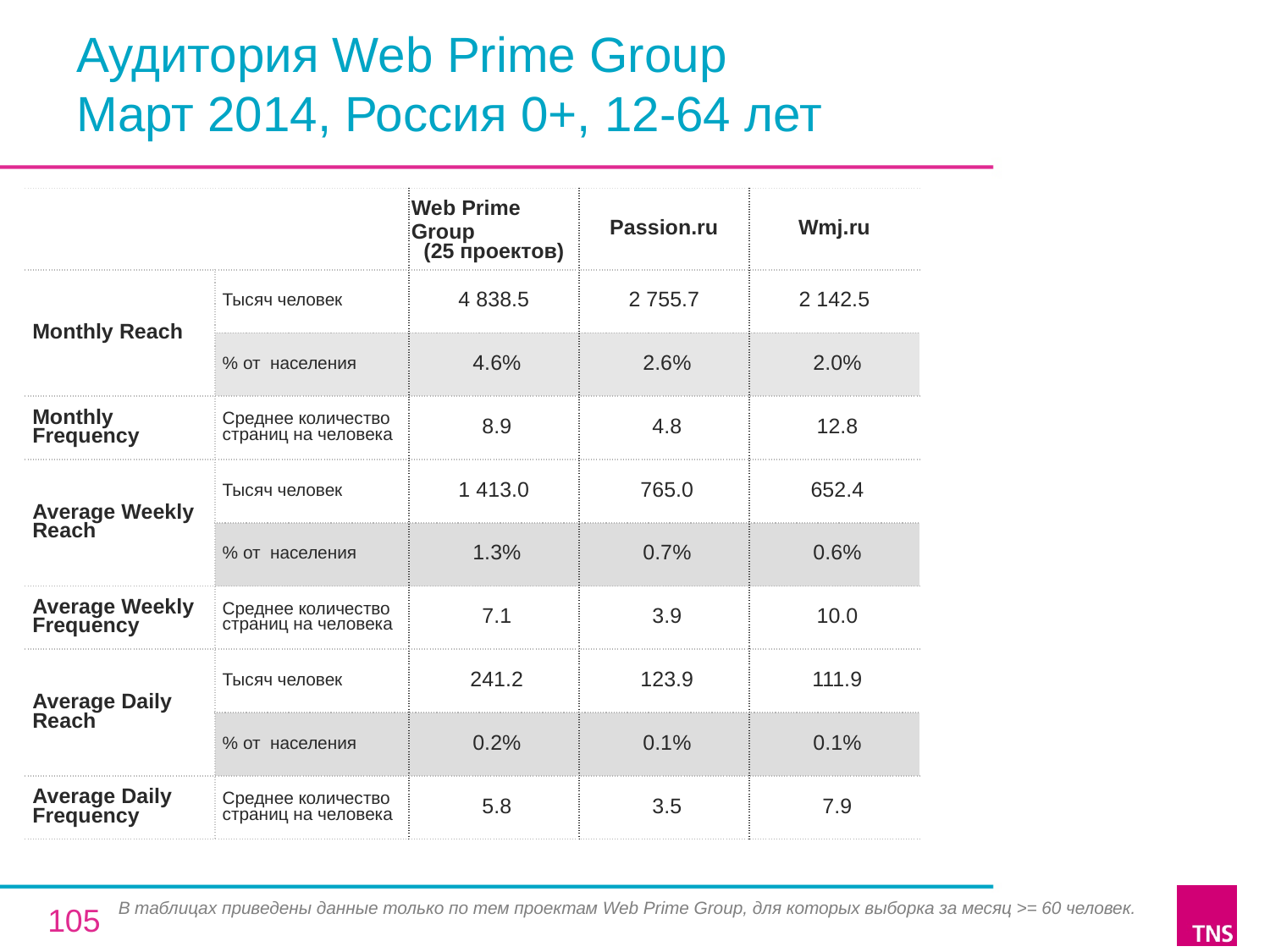

# Аудитория Web Prime Group Март 2014, Россия 0+, 12-64 лет
|  |  | Web Prime Group (25 проектов) | Passion.ru | Wmj.ru |
| --- | --- | --- | --- | --- |
| Monthly Reach | Тысяч человек | 4 838.5 | 2 755.7 | 2 142.5 |
|  | % от населения | 4.6% | 2.6% | 2.0% |
| Monthly Frequency | Среднее количество страниц на человека | 8.9 | 4.8 | 12.8 |
| Average Weekly Reach | Тысяч человек | 1 413.0 | 765.0 | 652.4 |
|  | % от населения | 1.3% | 0.7% | 0.6% |
| Average Weekly Frequency | Среднее количество страниц на человека | 7.1 | 3.9 | 10.0 |
| Average Daily Reach | Тысяч человек | 241.2 | 123.9 | 111.9 |
|  | % от населения | 0.2% | 0.1% | 0.1% |
| Average Daily Frequency | Среднее количество страниц на человека | 5.8 | 3.5 | 7.9 |
В таблицах приведены данные только по тем проектам Web Prime Group, для которых выборка за месяц >= 60 человек.
105